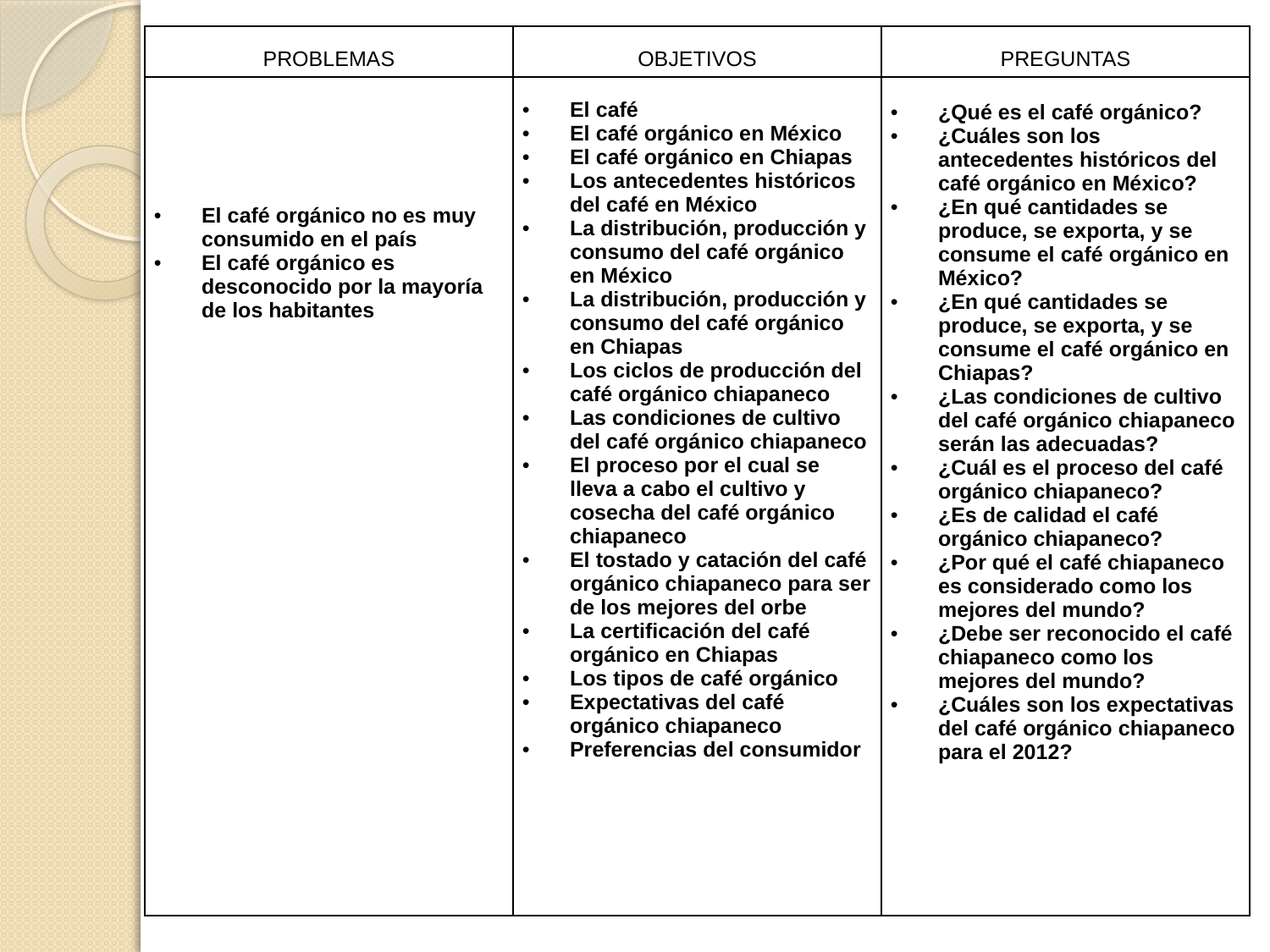

| PROBLEMAS | OBJETIVOS | PREGUNTAS |
| --- | --- | --- |
| El café orgánico no es muy consumido en el país El café orgánico es desconocido por la mayoría de los habitantes | El café El café orgánico en México El café orgánico en Chiapas Los antecedentes históricos del café en México La distribución, producción y consumo del café orgánico en México La distribución, producción y consumo del café orgánico en Chiapas Los ciclos de producción del café orgánico chiapaneco Las condiciones de cultivo del café orgánico chiapaneco El proceso por el cual se lleva a cabo el cultivo y cosecha del café orgánico chiapaneco El tostado y catación del café orgánico chiapaneco para ser de los mejores del orbe La certificación del café orgánico en Chiapas Los tipos de café orgánico Expectativas del café orgánico chiapaneco Preferencias del consumidor | ¿Qué es el café orgánico? ¿Cuáles son los antecedentes históricos del café orgánico en México? ¿En qué cantidades se produce, se exporta, y se consume el café orgánico en México? ¿En qué cantidades se produce, se exporta, y se consume el café orgánico en Chiapas? ¿Las condiciones de cultivo del café orgánico chiapaneco serán las adecuadas? ¿Cuál es el proceso del café orgánico chiapaneco? ¿Es de calidad el café orgánico chiapaneco? ¿Por qué el café chiapaneco es considerado como los mejores del mundo? ¿Debe ser reconocido el café chiapaneco como los mejores del mundo? ¿Cuáles son los expectativas del café orgánico chiapaneco para el 2012? |